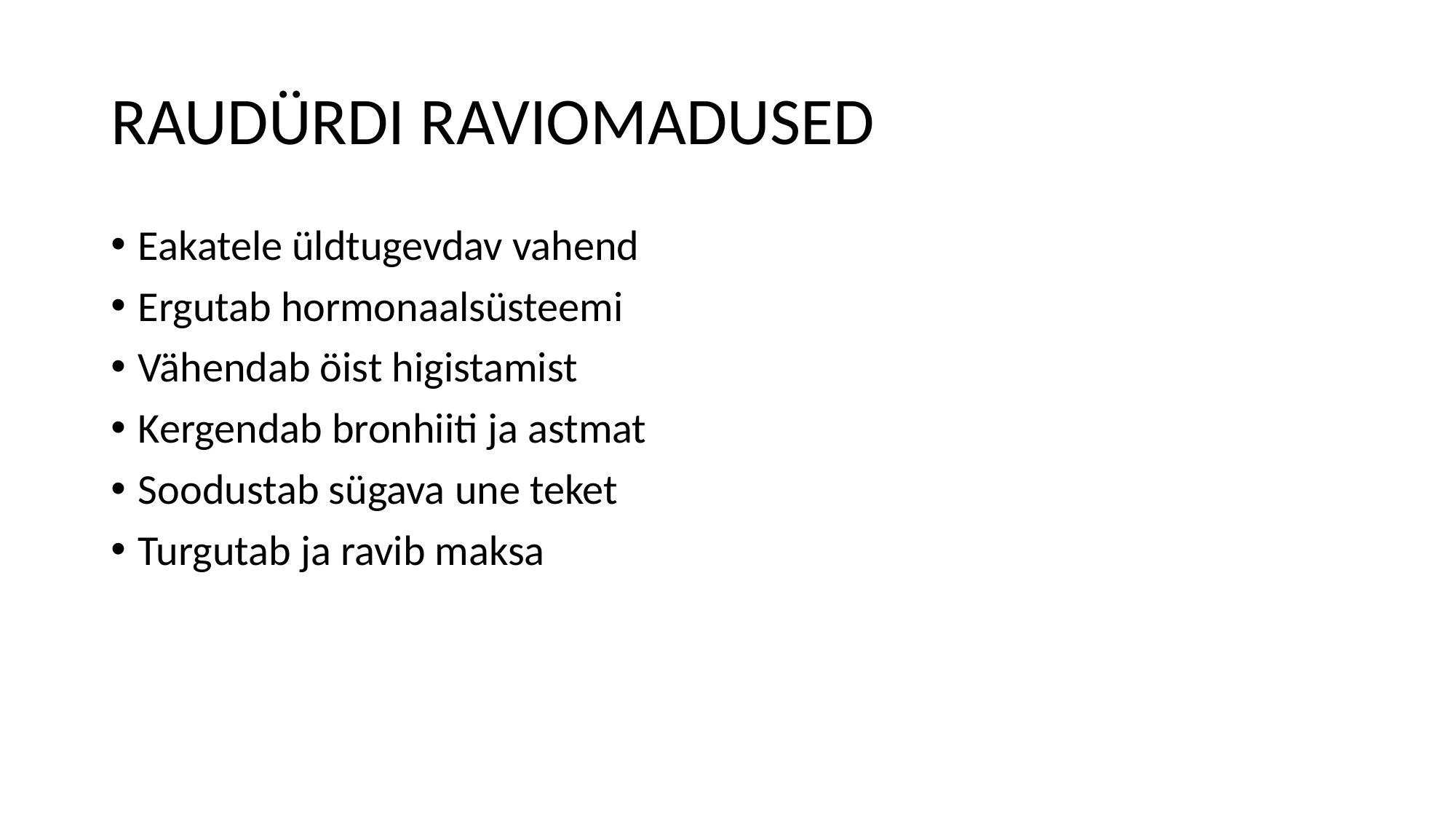

# RAUDÜRDI RAVIOMADUSED
Eakatele üldtugevdav vahend
Ergutab hormonaalsüsteemi
Vähendab öist higistamist
Kergendab bronhiiti ja astmat
Soodustab sügava une teket
Turgutab ja ravib maksa